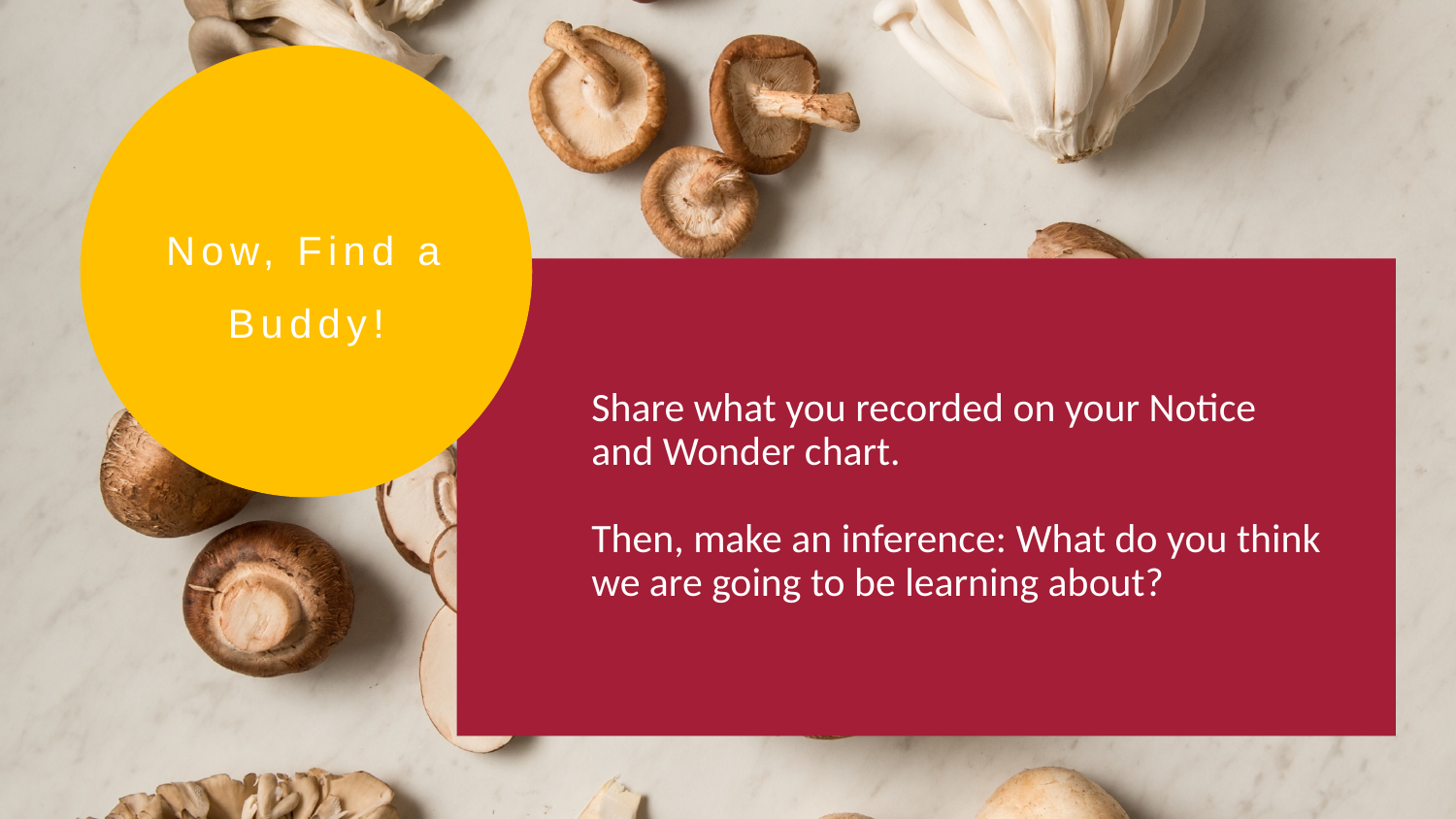

Now, Find a Buddy!

Share what you recorded on your Notice and Wonder chart.

Then, make an inference: What do you think we are going to be learning about?